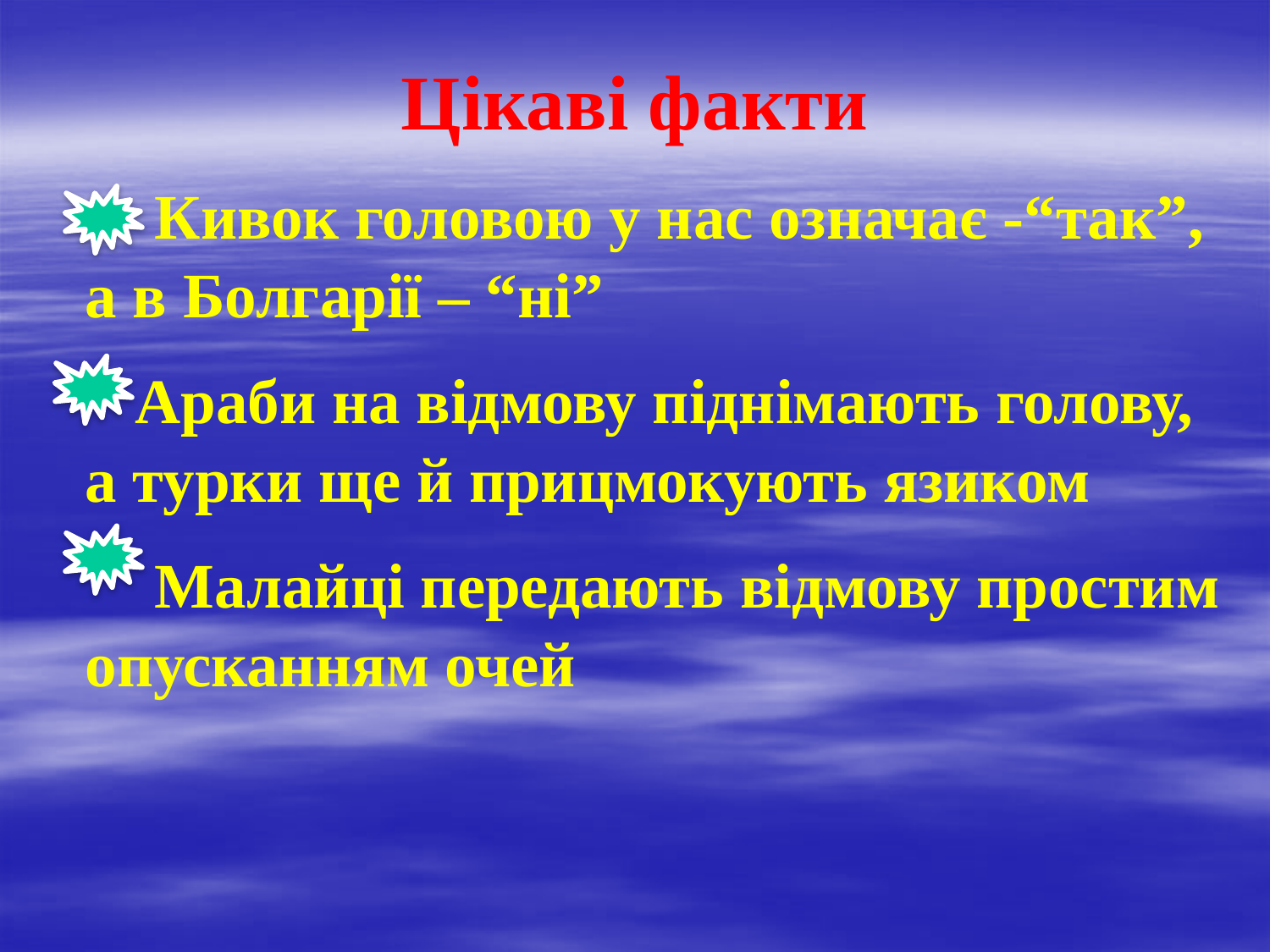

#
Цікаві факти
      Кивок головою у нас означає -“так”,  а в Болгарії – “ні”
     Араби на відмову піднімають голову,  а турки ще й прицмокують язиком
      Малайці передають відмову простим опусканням очей